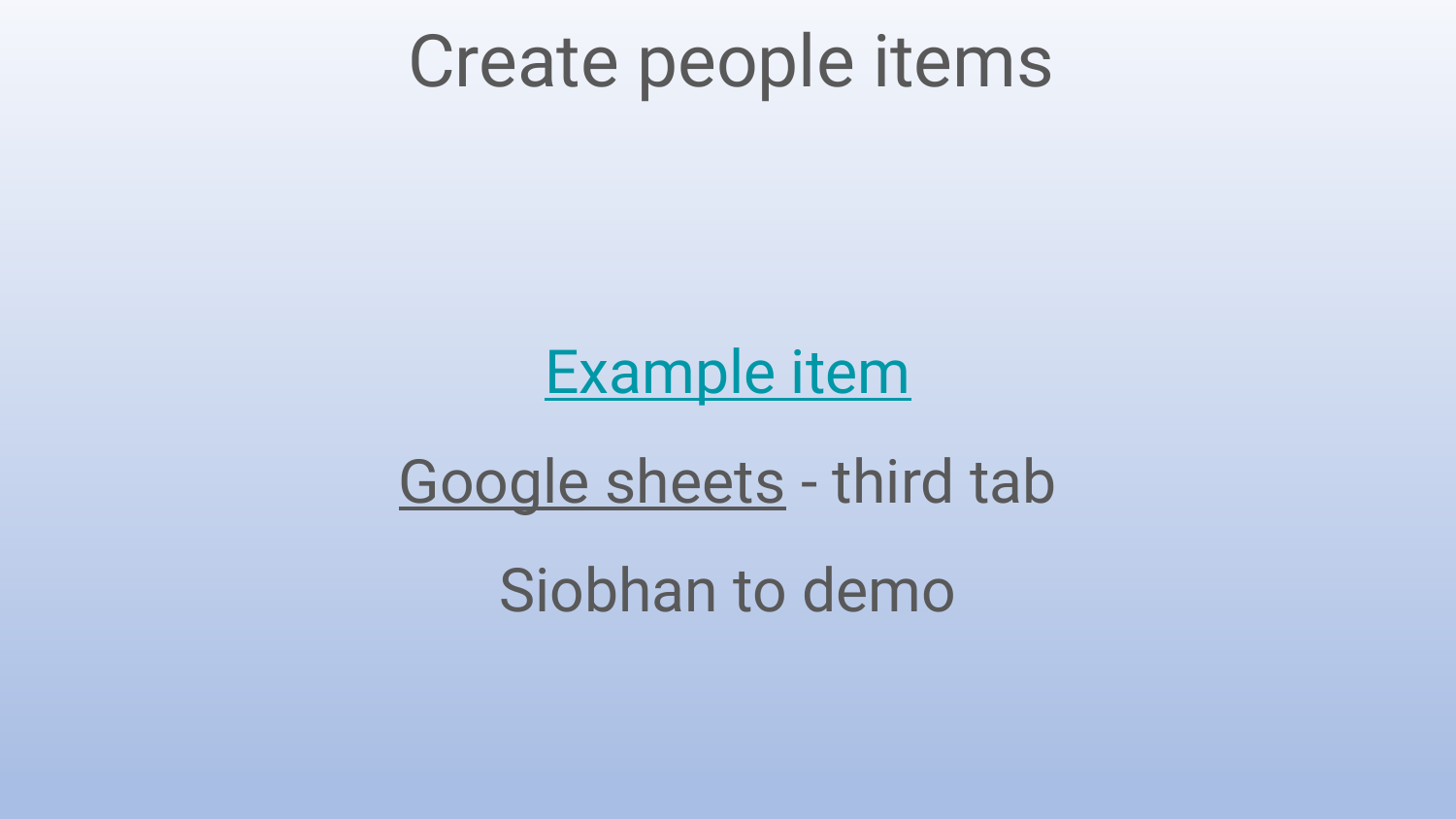

Create people items
Example item
Google sheets - third tab
Siobhan to demo